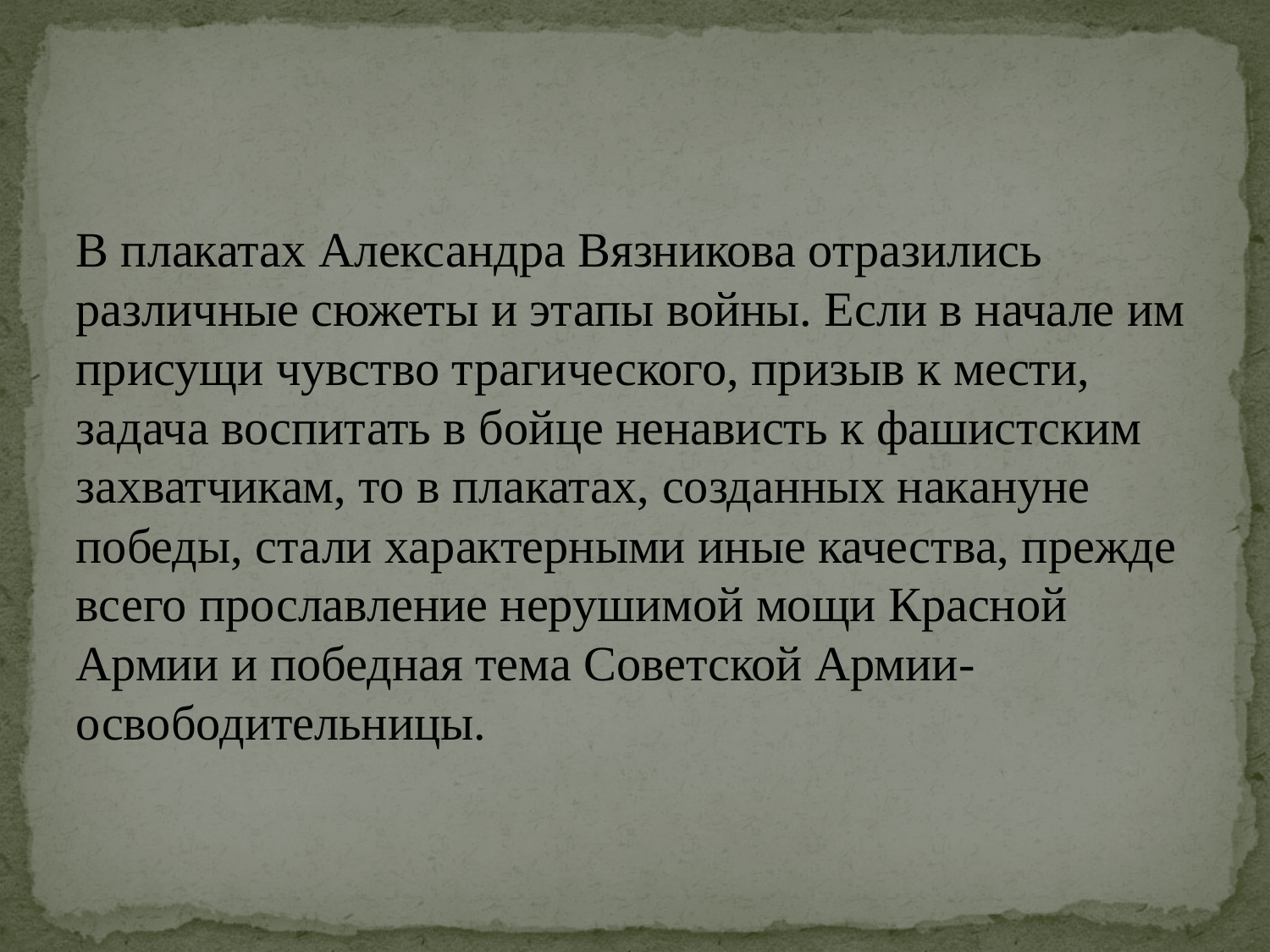

#
В плакатах Александра Вязникова отразились различные сюжеты и этапы войны. Если в начале им присущи чувство трагического, призыв к мести, задача воспитать в бойце ненависть к фашистским захватчикам, то в плакатах, созданных накануне победы, стали характерными иные качества, прежде всего прославление нерушимой мощи Красной Армии и победная тема Советской Армии-освободительницы.